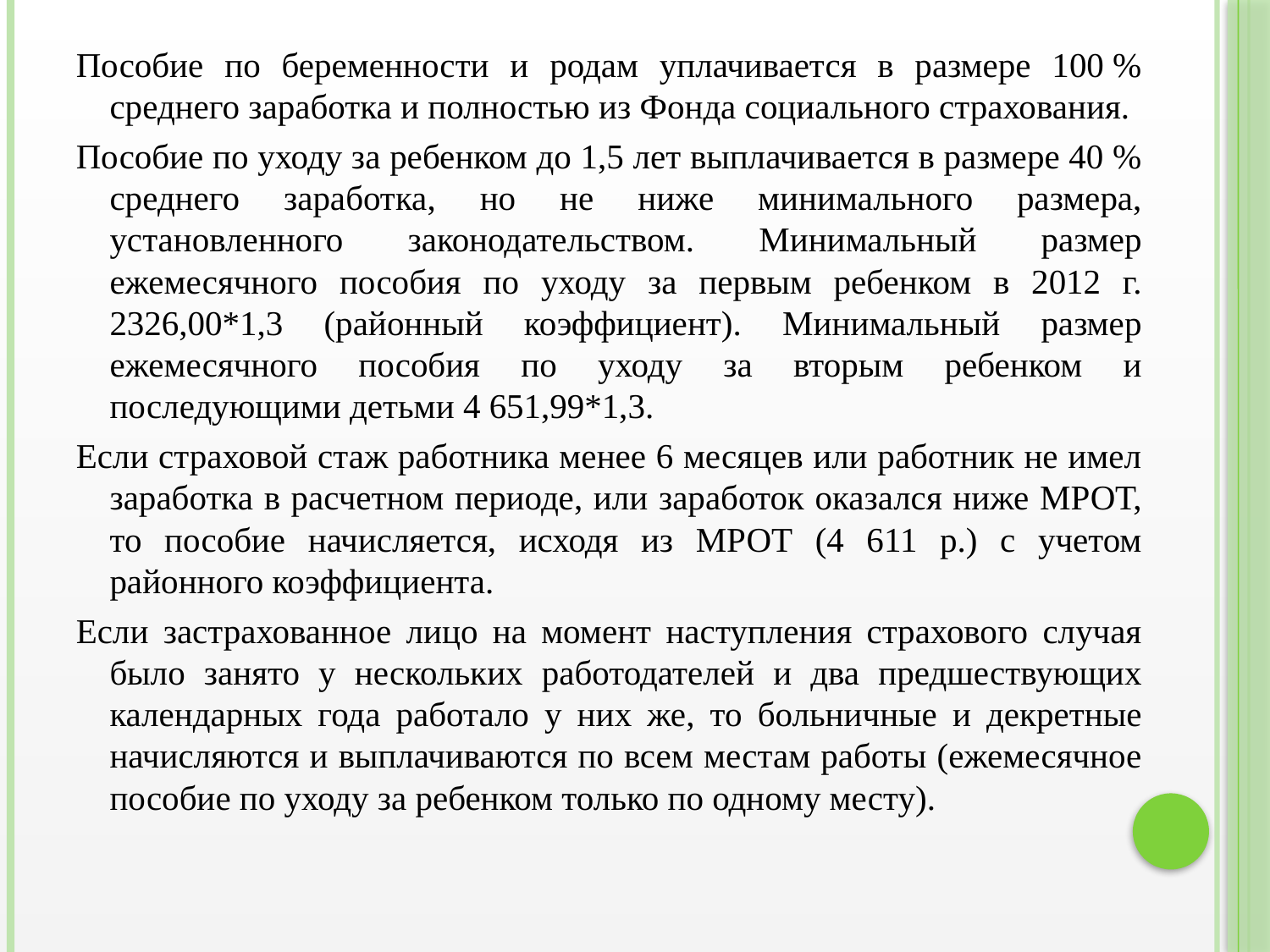

Пособие по беременности и родам уплачивается в размере 100 % среднего заработка и полностью из Фонда социального страхования.
Пособие по уходу за ребенком до 1,5 лет выплачивается в размере 40 % среднего заработка, но не ниже минимального размера, установленного законодательством. Минимальный размер ежемесячного пособия по уходу за первым ребенком в 2012 г. 2326,00*1,3 (районный коэффициент). Минимальный размер ежемесячного пособия по уходу за вторым ребенком и последующими детьми 4 651,99*1,3.
Если страховой стаж работника менее 6 месяцев или работник не имел заработка в расчетном периоде, или заработок оказался ниже МРОТ, то пособие начисляется, исходя из МРОТ (4 611 р.) с учетом районного коэффициента.
Если застрахованное лицо на момент наступления страхового случая было занято у нескольких работодателей и два предшествующих календарных года работало у них же, то больничные и декретные начисляются и выплачиваются по всем местам работы (ежемесячное пособие по уходу за ребенком только по одному месту).